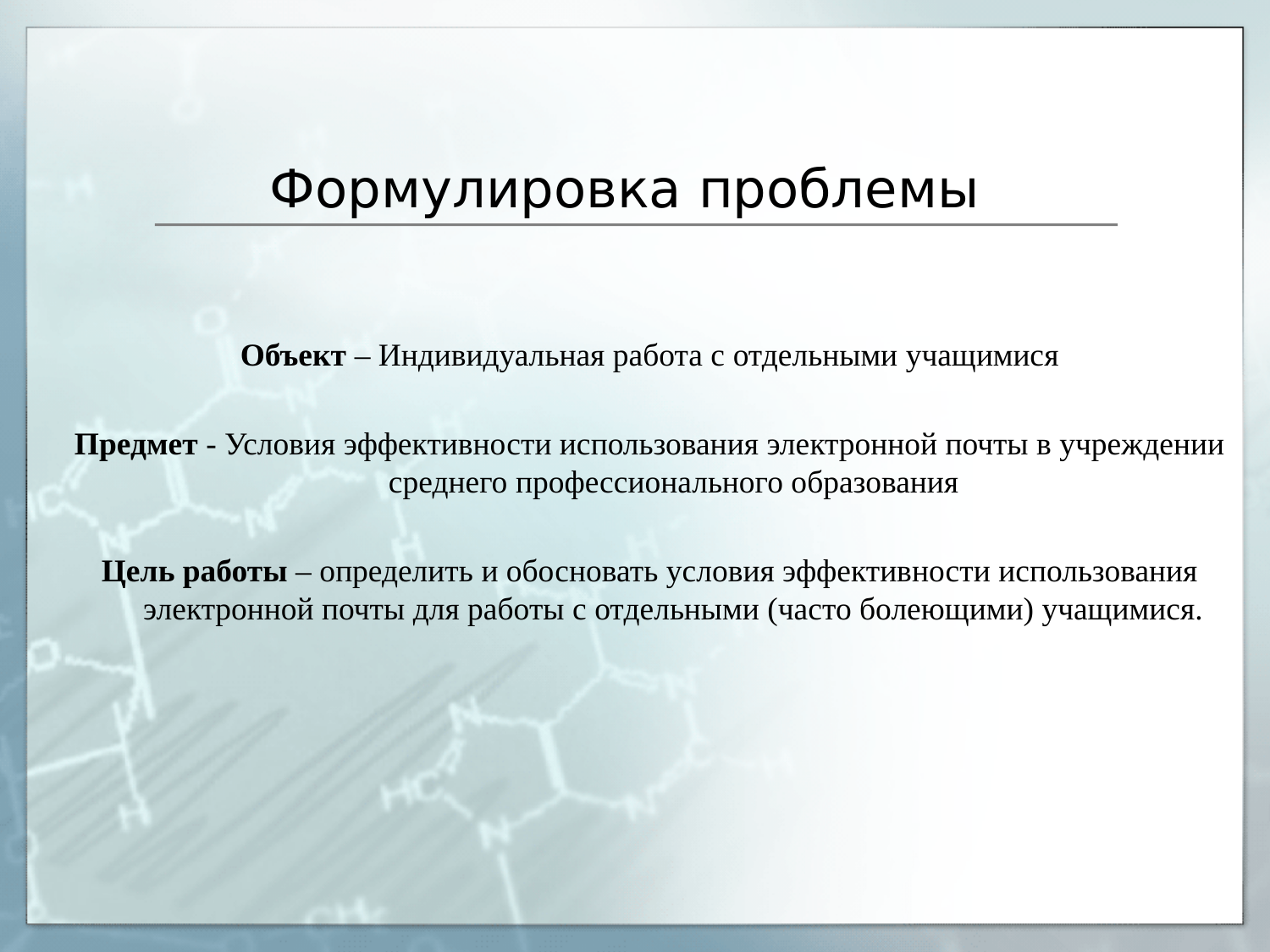

# Формулировка проблемы
Объект – Индивидуальная работа с отдельными учащимися

Предмет - Условия эффективности использования электронной почты в учреждении среднего профессионального образования

Цель работы – определить и обосновать условия эффективности использования электронной почты для работы с отдельными (часто болеющими) учащимися.